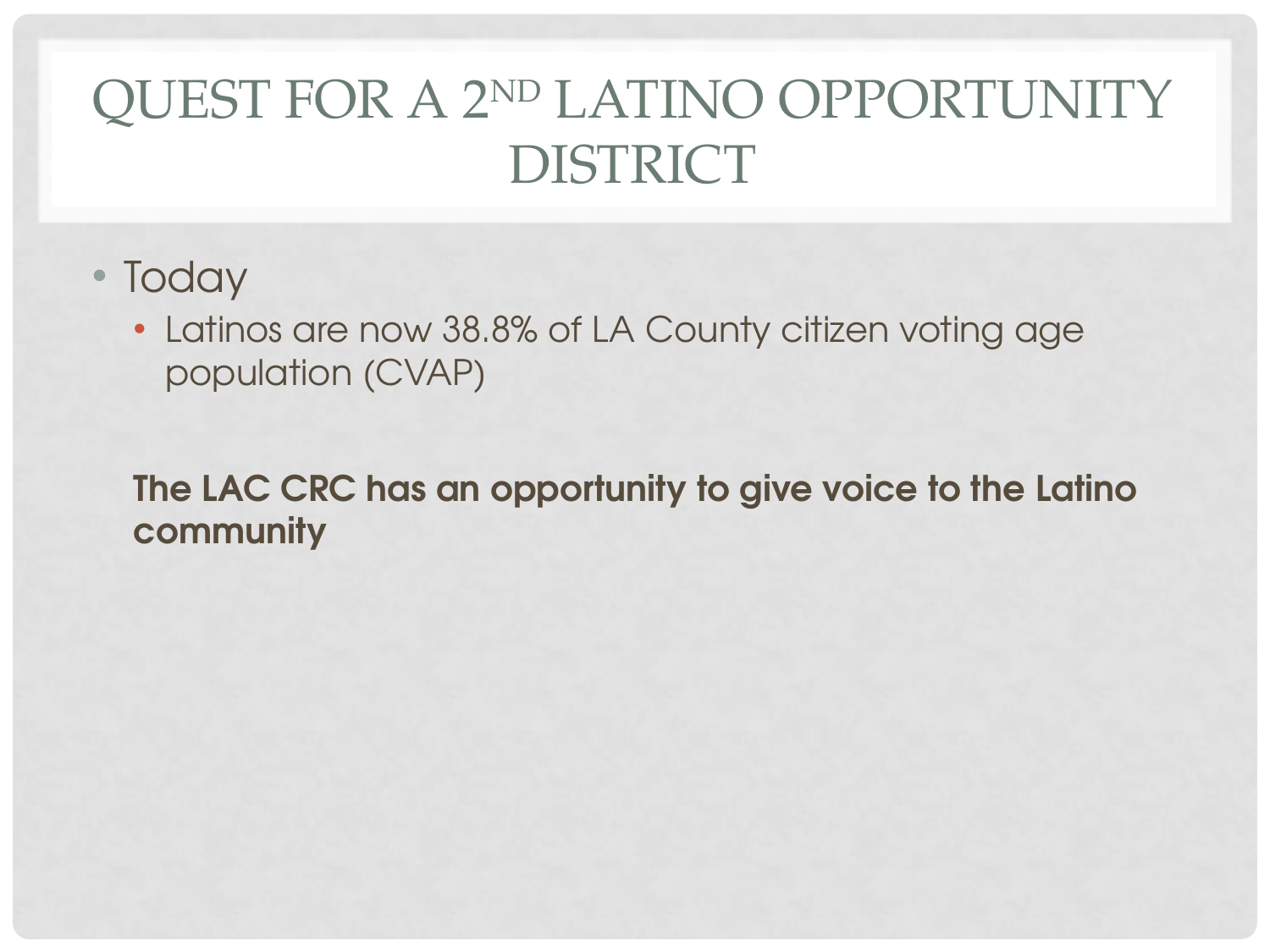

# Quest for a 2nd Latino Opportunity District
Today
Latinos are now 38.8% of LA County citizen voting age population (CVAP)

The LAC CRC has an opportunity to give voice to the Latino community